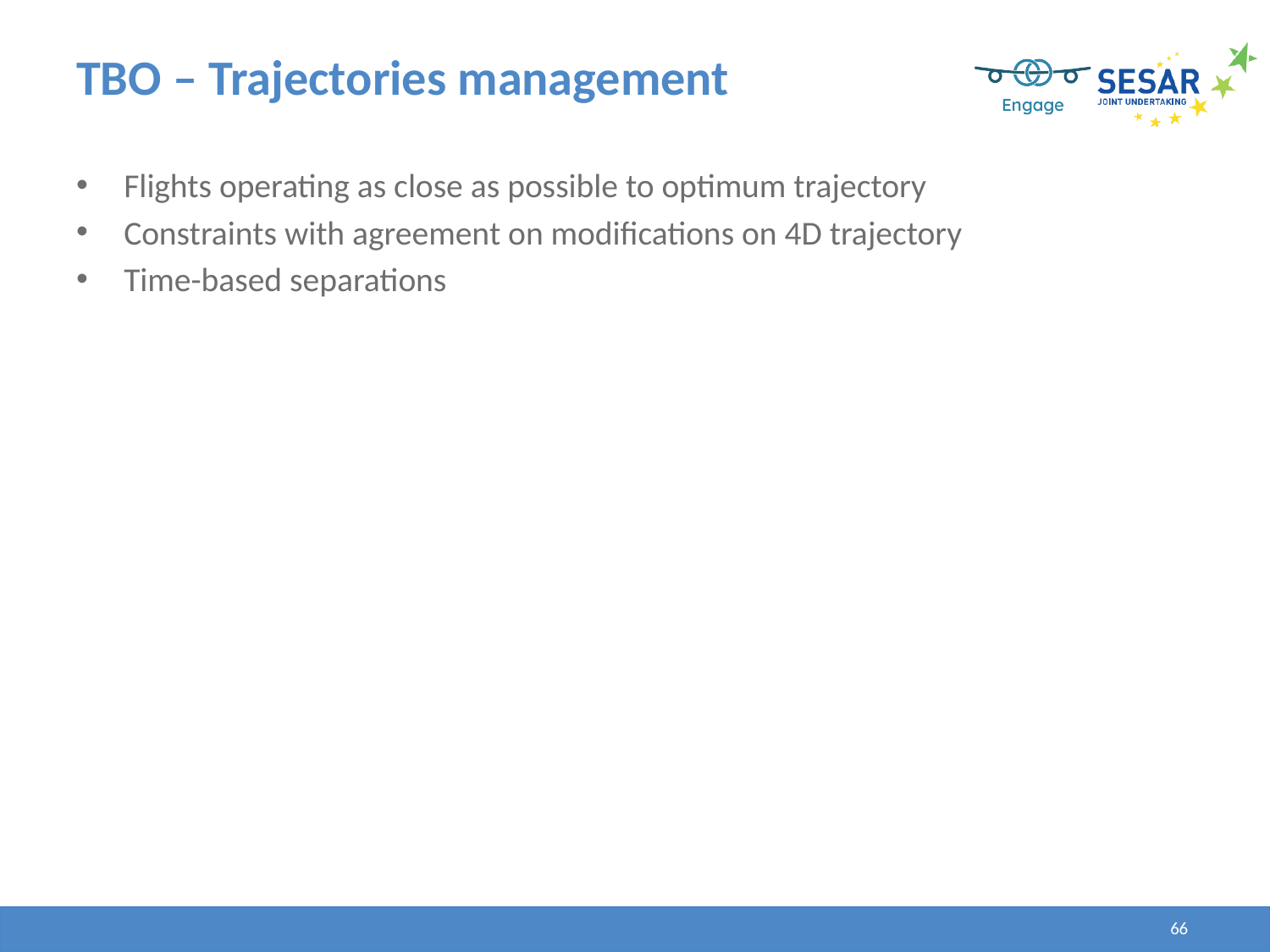

# TBO – Trajectories management
Flights operating as close as possible to optimum trajectory
Constraints with agreement on modifications on 4D trajectory
Time-based separations

66